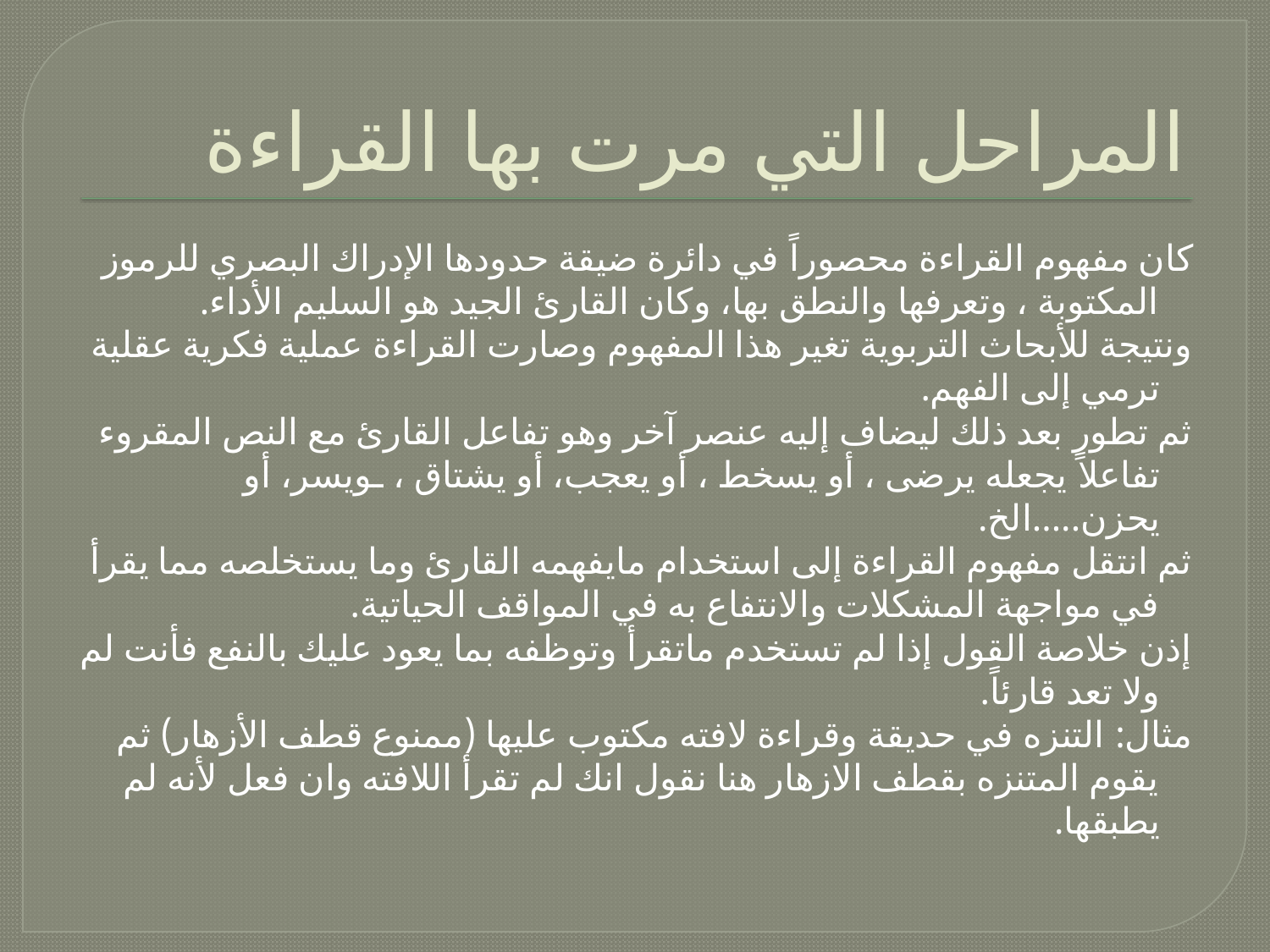

# المراحل التي مرت بها القراءة
كان مفهوم القراءة محصوراً في دائرة ضيقة حدودها الإدراك البصري للرموز المكتوبة ، وتعرفها والنطق بها، وكان القارئ الجيد هو السليم الأداء.
ونتيجة للأبحاث التربوية تغير هذا المفهوم وصارت القراءة عملية فكرية عقلية ترمي إلى الفهم.
ثم تطور بعد ذلك ليضاف إليه عنصر آخر وهو تفاعل القارئ مع النص المقروء تفاعلاً يجعله يرضى ، أو يسخط ، أو يعجب، أو يشتاق ، ـويسر، أو يحزن.....الخ.
ثم انتقل مفهوم القراءة إلى استخدام مايفهمه القارئ وما يستخلصه مما يقرأ في مواجهة المشكلات والانتفاع به في المواقف الحياتية.
إذن خلاصة القول إذا لم تستخدم ماتقرأ وتوظفه بما يعود عليك بالنفع فأنت لم ولا تعد قارئاً.
مثال: التنزه في حديقة وقراءة لافته مكتوب عليها (ممنوع قطف الأزهار) ثم يقوم المتنزه بقطف الازهار هنا نقول انك لم تقرأ اللافته وان فعل لأنه لم يطبقها.